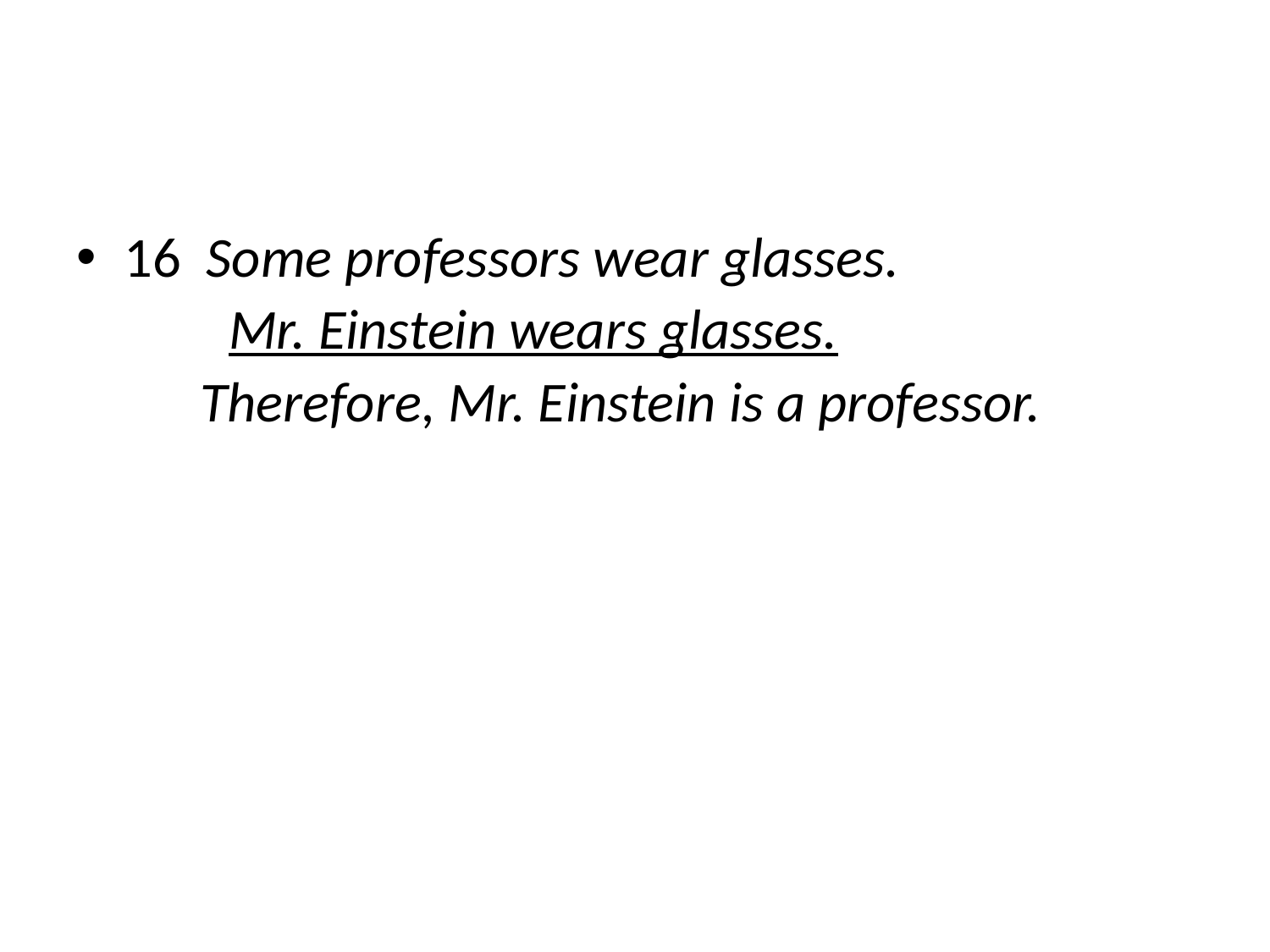

#
16  Some professors wear glasses.
            Mr. Einstein wears glasses.
	      Therefore, Mr. Einstein is a professor.